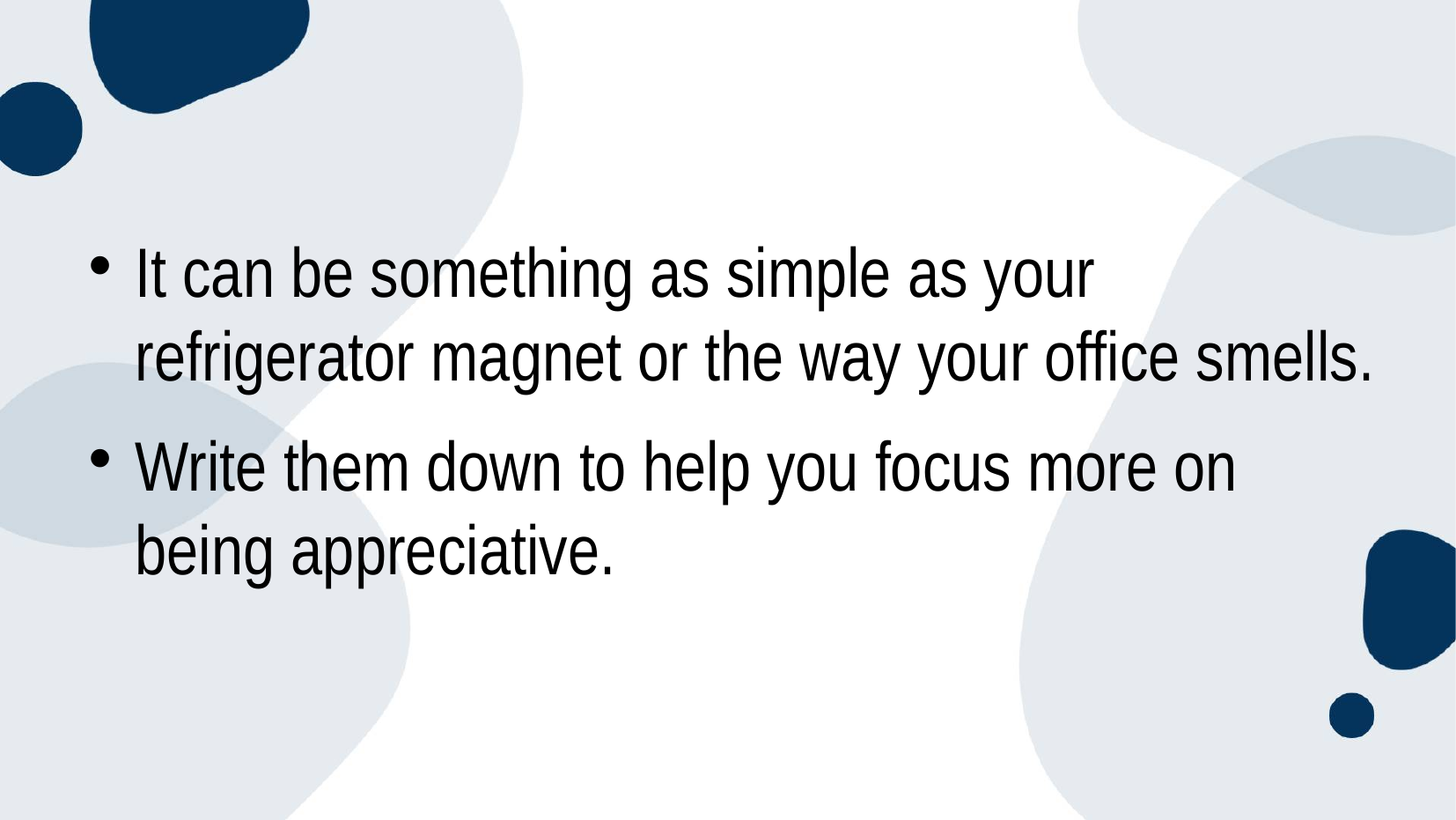

It can be something as simple as your refrigerator magnet or the way your office smells.
Write them down to help you focus more on being appreciative.